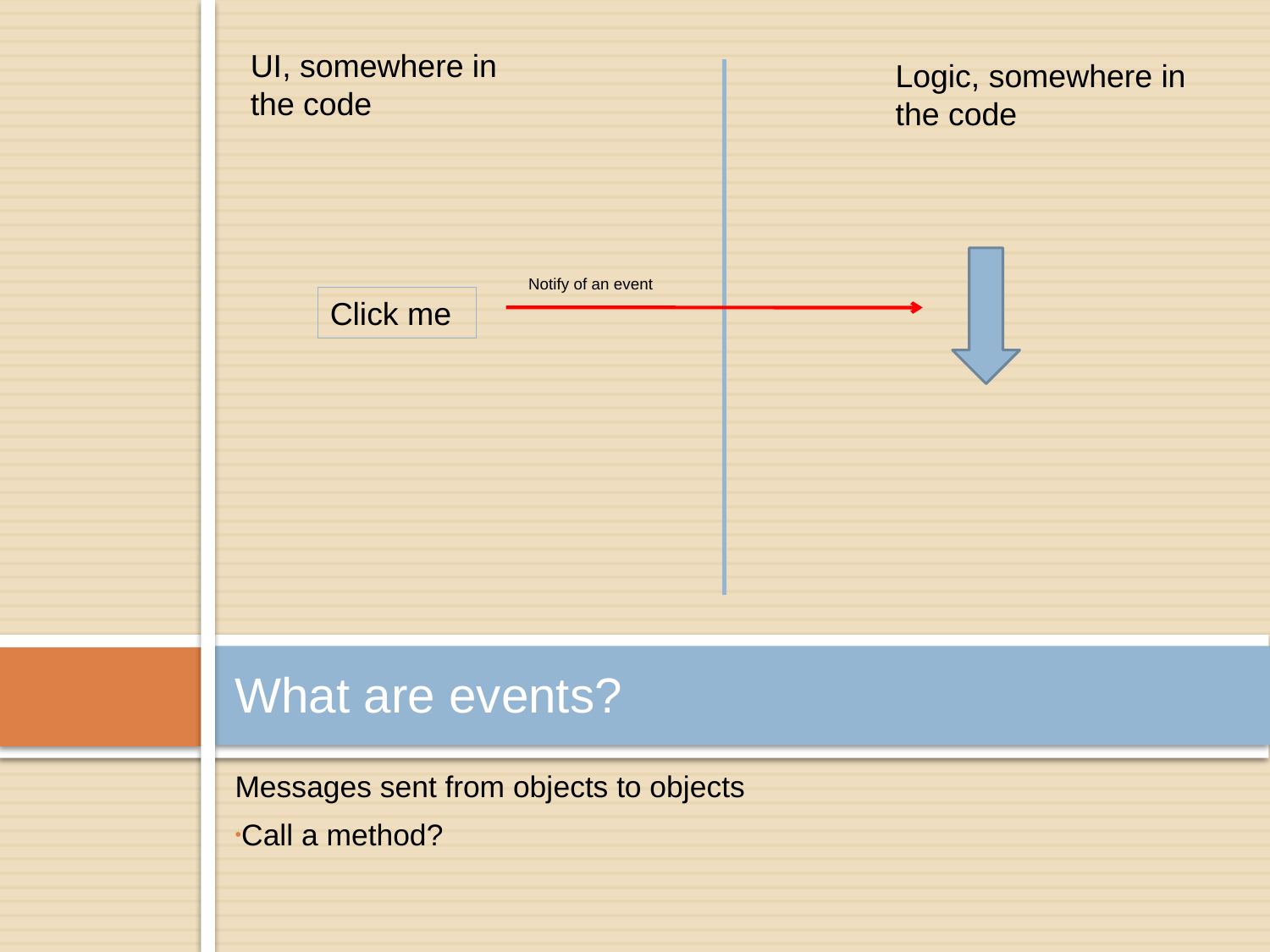

UI, somewhere in the code
Logic, somewhere in the code

Notify of an event
Click me
# What are events?
Messages sent from objects to objects
Call a method?